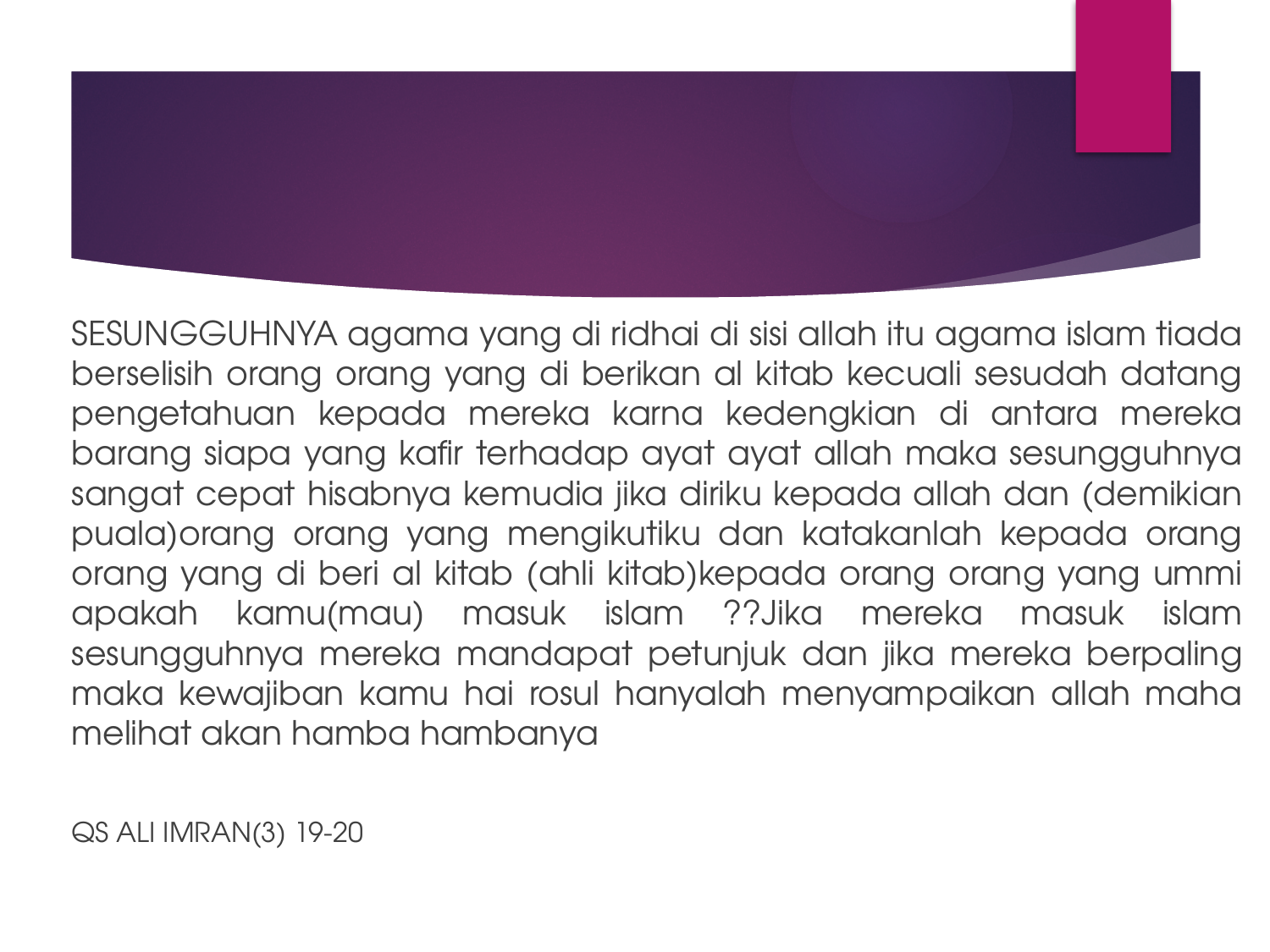

SESUNGGUHNYA agama yang di ridhai di sisi allah itu agama islam tiada berselisih orang orang yang di berikan al kitab kecuali sesudah datang pengetahuan kepada mereka karna kedengkian di antara mereka barang siapa yang kafir terhadap ayat ayat allah maka sesungguhnya sangat cepat hisabnya kemudia jika diriku kepada allah dan (demikian puala)orang orang yang mengikutiku dan katakanlah kepada orang orang yang di beri al kitab (ahli kitab)kepada orang orang yang ummi apakah kamu(mau) masuk islam ??Jika mereka masuk islam sesungguhnya mereka mandapat petunjuk dan jika mereka berpaling maka kewajiban kamu hai rosul hanyalah menyampaikan allah maha melihat akan hamba hambanya

					QS ALI IMRAN(3) 19-20